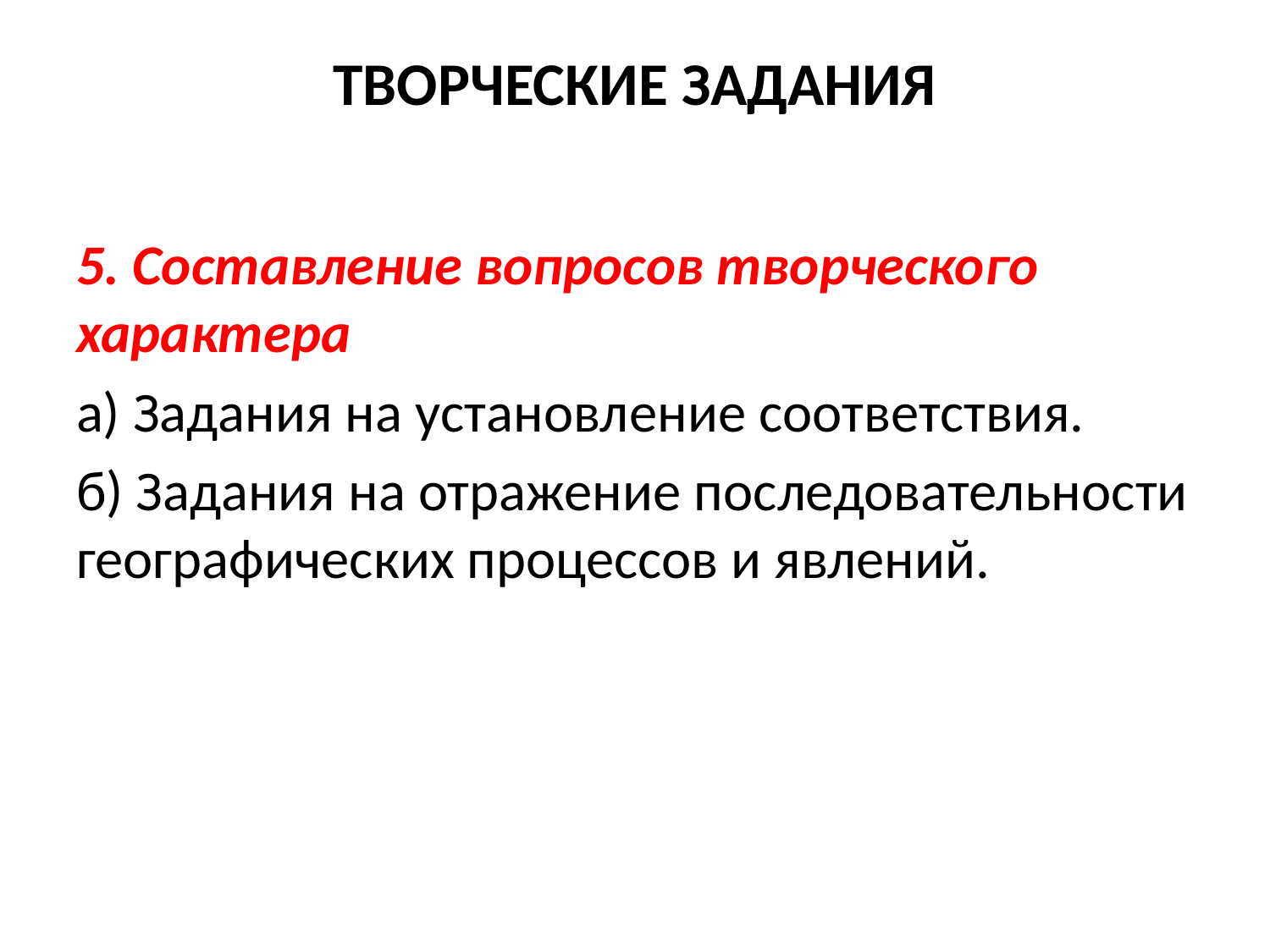

# ТВОРЧЕСКИЕ ЗАДАНИЯ
5. Составление вопросов творческого характера
а) Задания на установление соответствия.
б) Задания на отражение последовательности географических процессов и явлений.